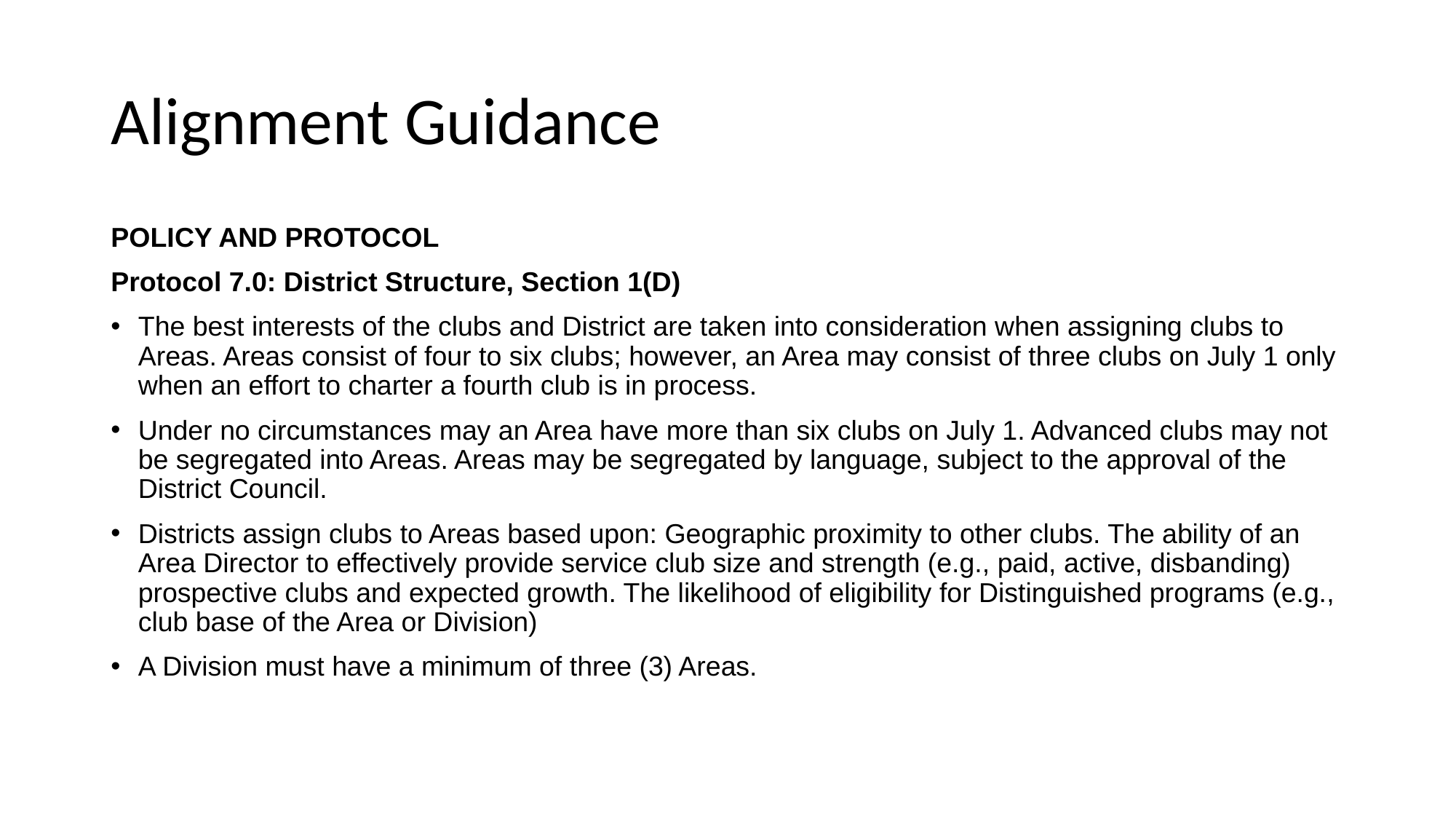

# Alignment Guidance
POLICY AND PROTOCOL
Protocol 7.0: District Structure, Section 1(D)
The best interests of the clubs and District are taken into consideration when assigning clubs to Areas. Areas consist of four to six clubs; however, an Area may consist of three clubs on July 1 only when an effort to charter a fourth club is in process.
Under no circumstances may an Area have more than six clubs on July 1. Advanced clubs may not be segregated into Areas. Areas may be segregated by language, subject to the approval of the District Council.
Districts assign clubs to Areas based upon: Geographic proximity to other clubs. The ability of an Area Director to effectively provide service club size and strength (e.g., paid, active, disbanding) prospective clubs and expected growth. The likelihood of eligibility for Distinguished programs (e.g., club base of the Area or Division)
A Division must have a minimum of three (3) Areas.